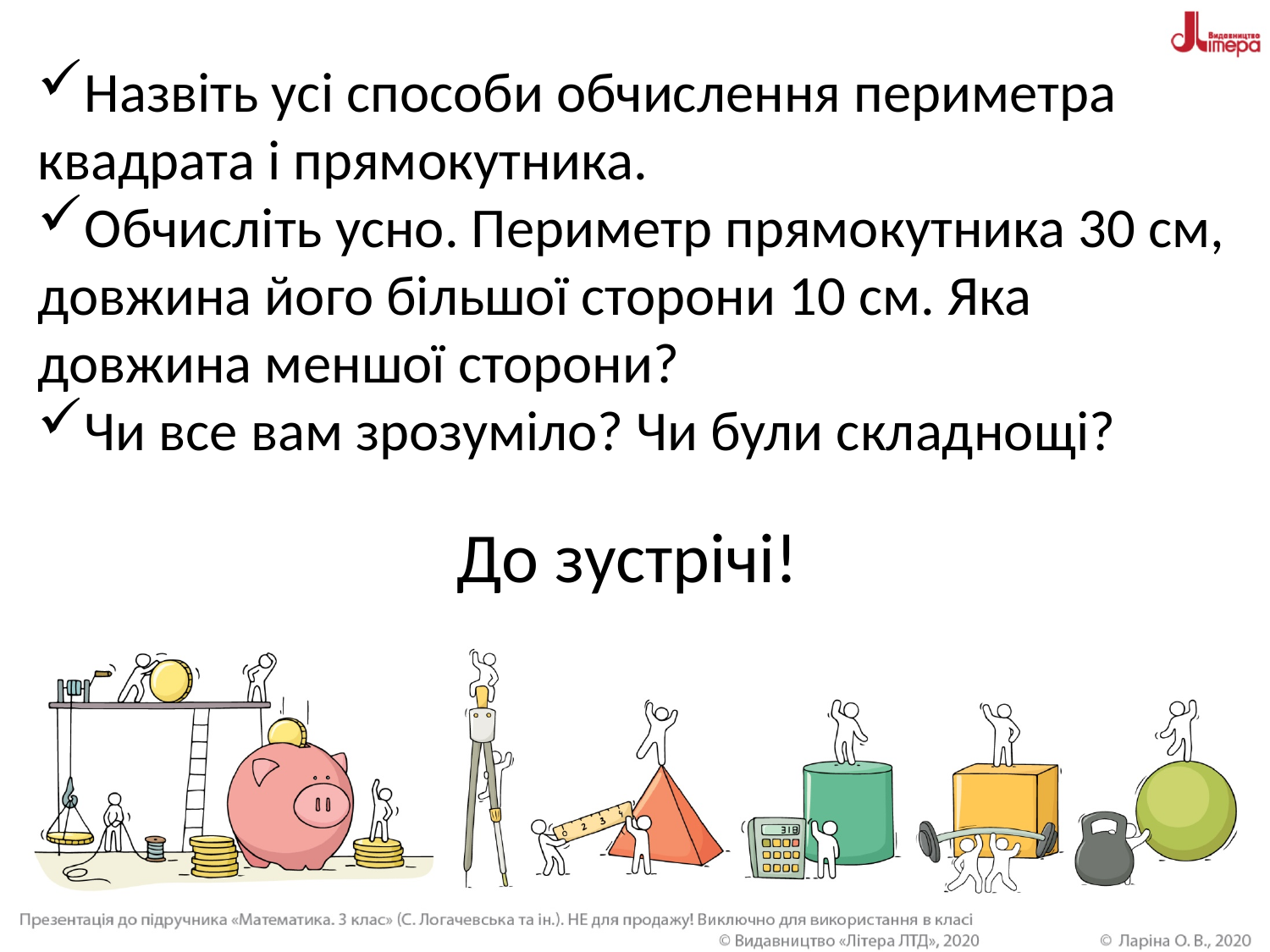

Назвіть усі способи обчислення периметра квадрата і прямокутника.
Обчисліть усно. Периметр прямокутника 30 см, довжина його більшої сторони 10 см. Яка довжина меншої сторони?
Чи все вам зрозуміло? Чи були складнощі?
До зустрічі!